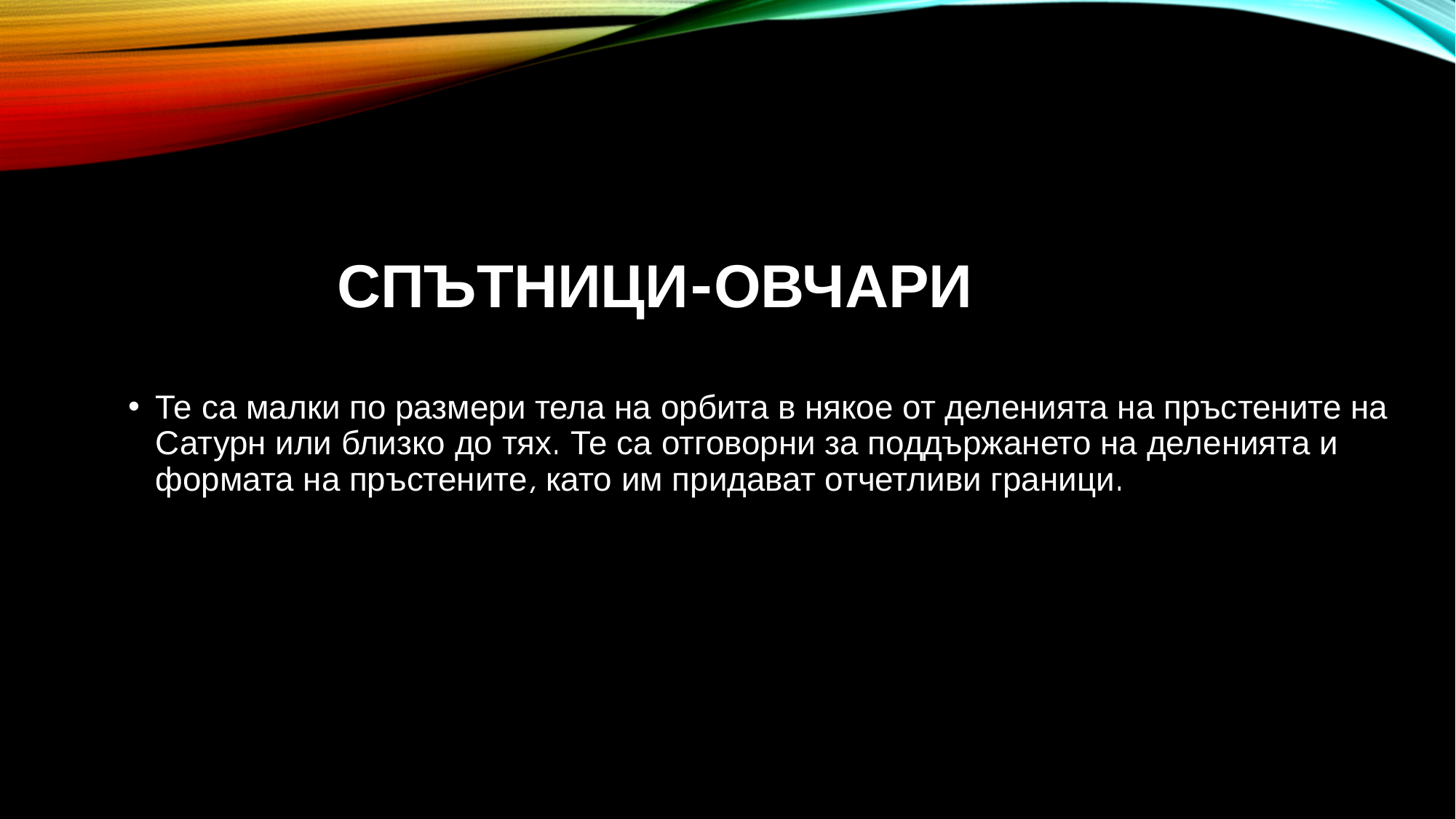

# Спътници-овчари
Те са малки по размери тела на орбита в някое от деленията на пръстените на Сатурн или близко до тях. Те са отговорни за поддържането на деленията и формата на пръстените, като им придават отчетливи граници.